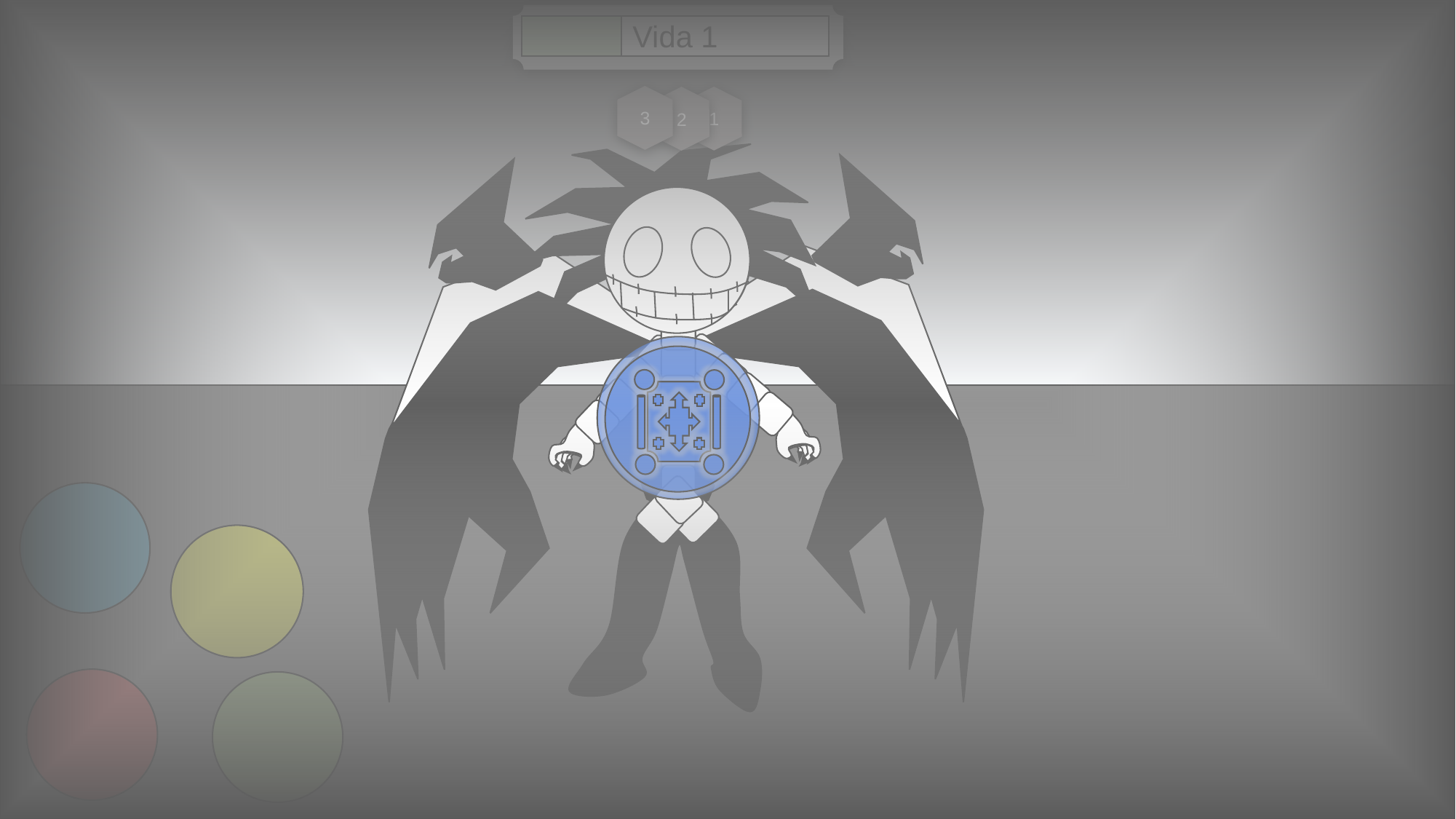

3

Vida 1
3
1
2

1